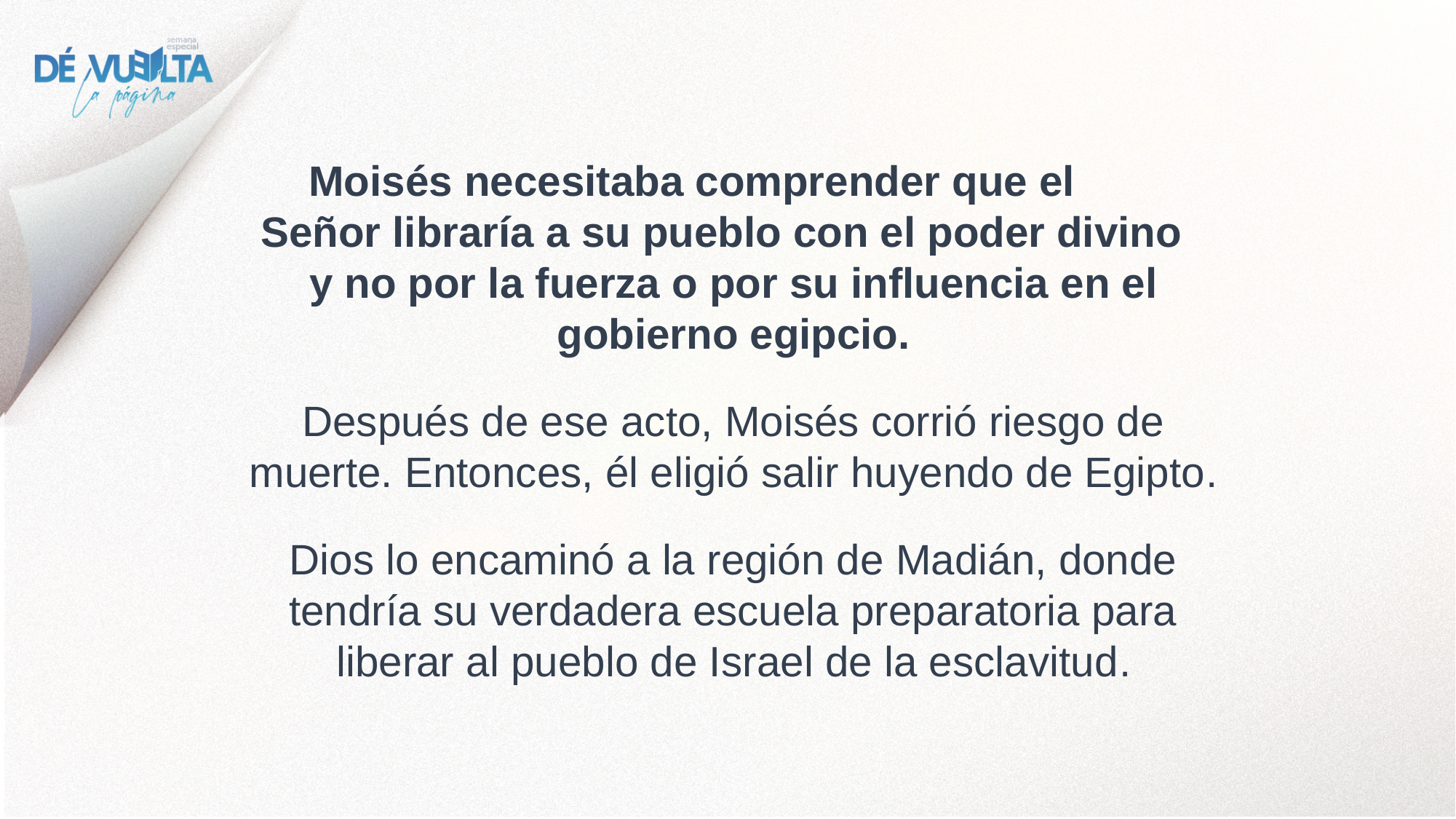

Moisés necesitaba comprender que el        Señor libraría a su pueblo con el poder divino   y no por la fuerza o por su influencia en el gobierno egipcio.
Después de ese acto, Moisés corrió riesgo de muerte. Entonces, él eligió salir huyendo de Egipto.
Dios lo encaminó a la región de Madián, donde tendría su verdadera escuela preparatoria para liberar al pueblo de Israel de la esclavitud.